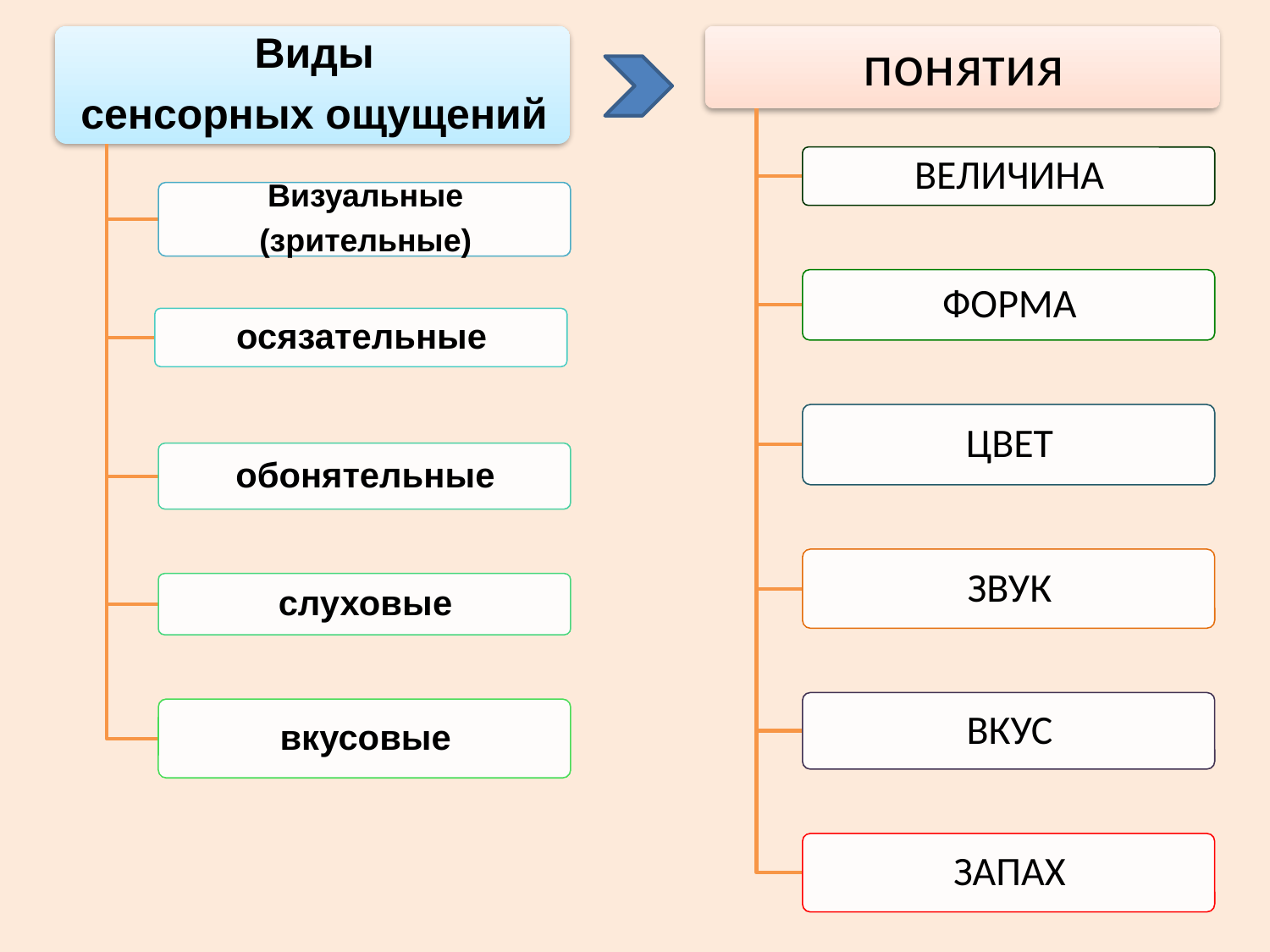

Виды
сенсорных ощущений
Визуальные
(зрительные)
осязательные
обонятельные
слуховые
вкусовые
понятия
ВЕЛИЧИНА
ФОРМА
ЦВЕТ
ЗВУК
ВКУС
ЗАПАХ